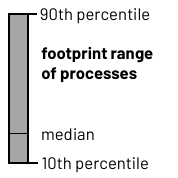

90th percentile

footprint range
of processes
median
10th percentile